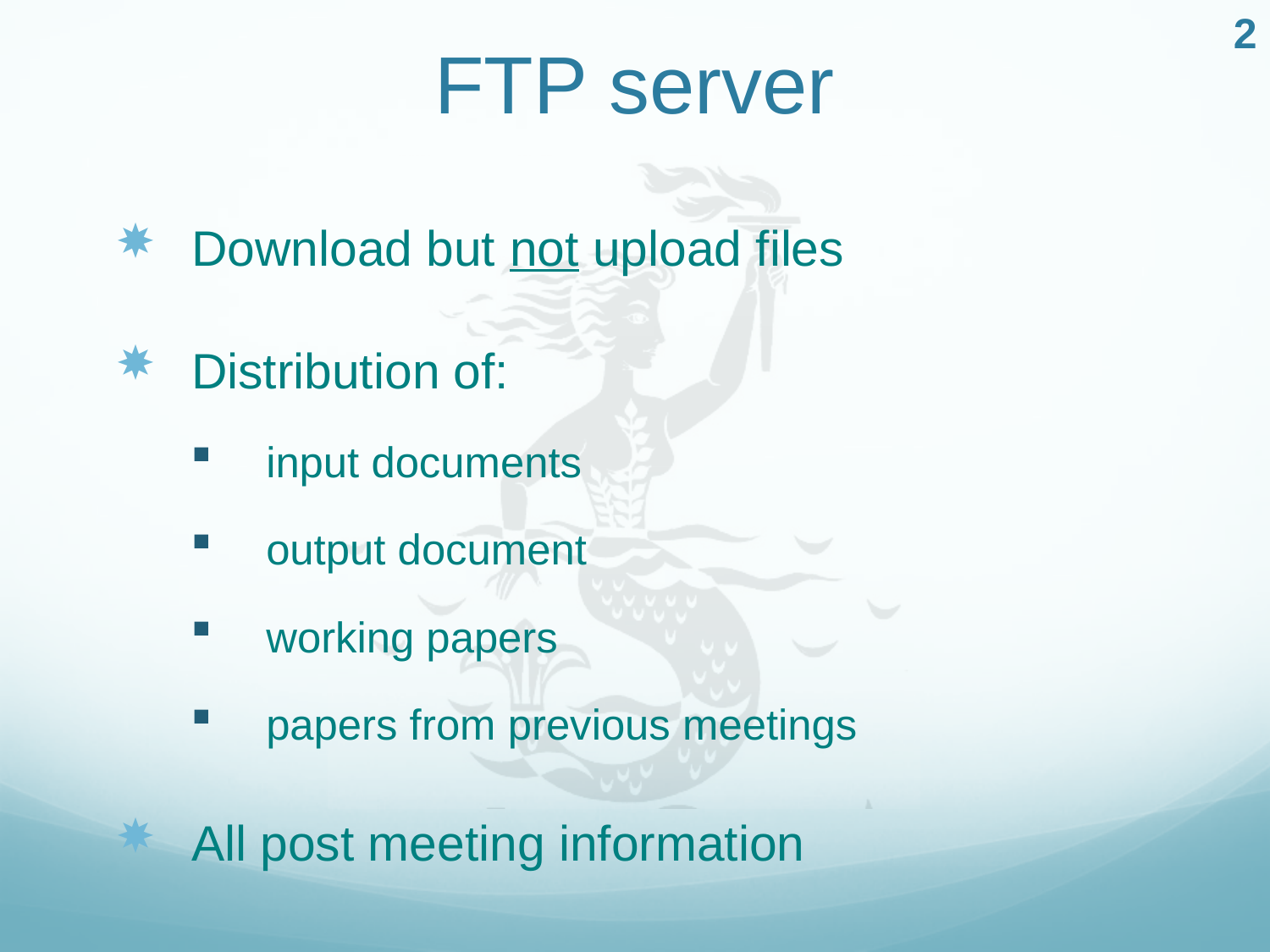

2
# FTP server
Download but not upload files
Distribution of:
input documents
output document
working papers
papers from previous meetings
All post meeting information